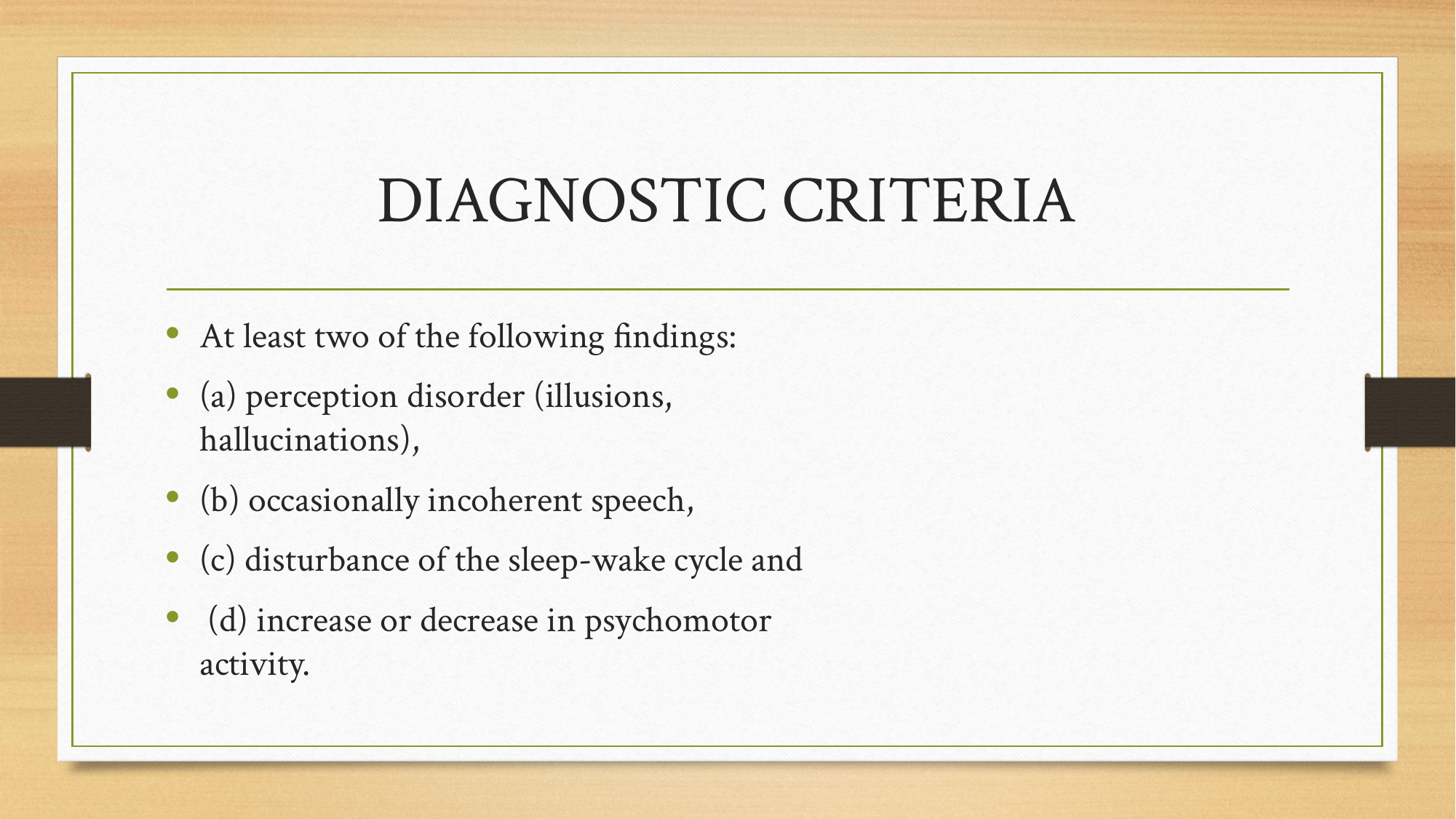

# DIAGNOSTIC CRITERIA
At least two of the following findings:
(a) perception disorder (illusions, hallucinations),
(b) occasionally incoherent speech,
(c) disturbance of the sleep-wake cycle and
 (d) increase or decrease in psychomotor activity.